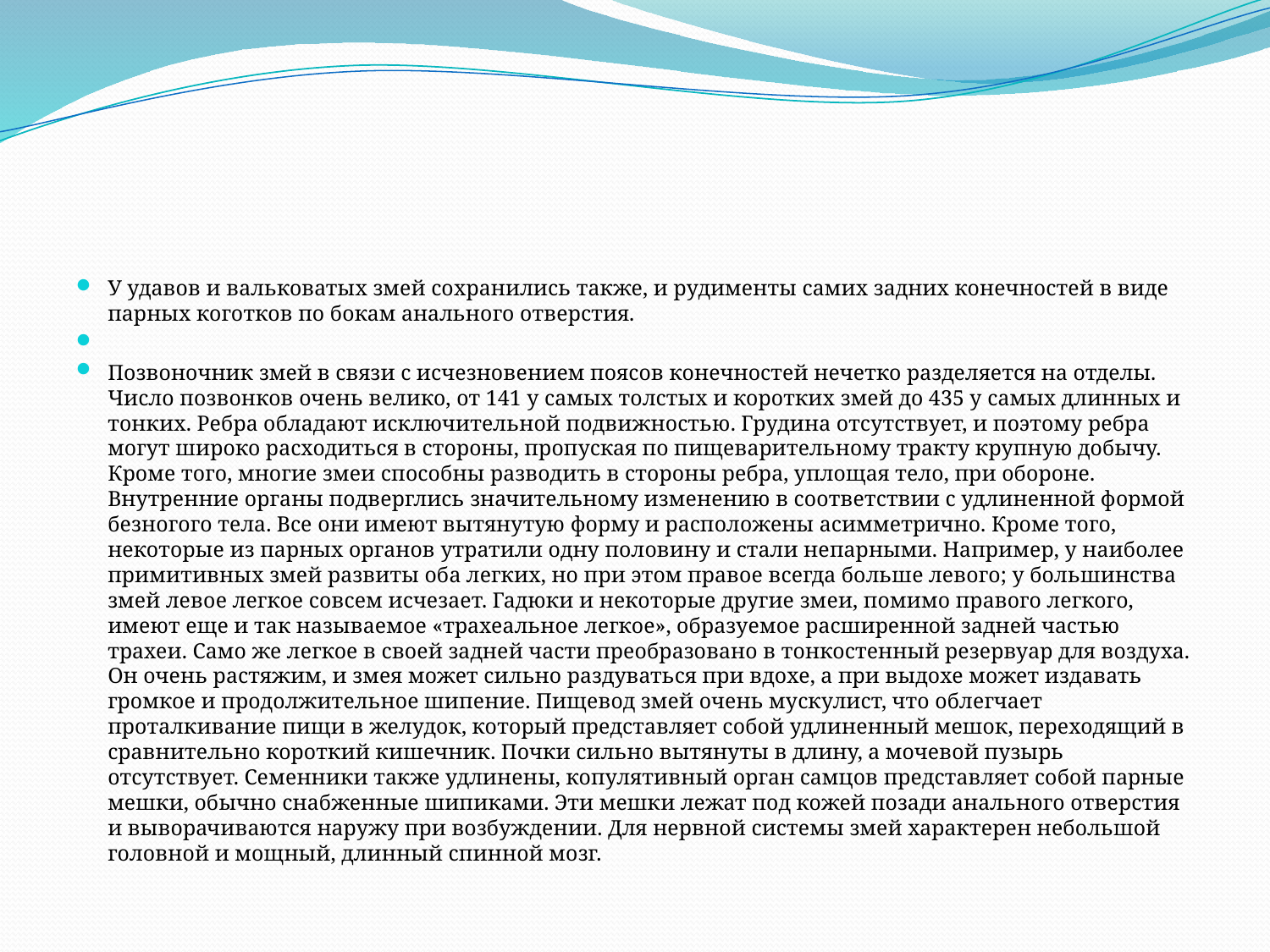

#
У удавов и вальковатых змей сохранились также, и рудименты самих задних конечностей в виде парных коготков по бокам анального отверстия.

Позвоночник змей в связи с исчезновением поясов конечностей нечетко разделяется на отделы. Число позвонков очень велико, от 141 у самых толстых и коротких змей до 435 у самых длинных и тонких. Ребра обладают исключительной подвижностью. Грудина отсутствует, и поэтому ребра могут широко расходиться в стороны, пропуская по пищеварительному тракту крупную добычу. Кроме того, многие змеи способны разводить в стороны ребра, уплощая тело, при обороне. Внутренние органы подверглись значительному изменению в соответствии с удлиненной формой безногого тела. Все они имеют вытянутую форму и расположены асимметрично. Кроме того, некоторые из парных органов утратили одну половину и стали непарными. Например, у наиболее примитивных змей развиты оба легких, но при этом правое всегда больше левого; у большинства змей левое легкое совсем исчезает. Гадюки и некоторые другие змеи, помимо правого легкого, имеют еще и так называемое «трахеальное легкое», образуемое расширенной задней частью трахеи. Само же легкое в своей задней части преобразовано в тонкостенный резервуар для воздуха. Он очень растяжим, и змея может сильно раздуваться при вдохе, а при выдохе может издавать громкое и продолжительное шипение. Пищевод змей очень мускулист, что облегчает проталкивание пищи в желудок, который представляет собой удлиненный мешок, переходящий в сравнительно короткий кишечник. Почки сильно вытянуты в длину, а мочевой пузырь отсутствует. Семенники также удлинены, копулятивный орган самцов представляет собой парные мешки, обычно снабженные шипиками. Эти мешки лежат под кожей позади анального отверстия и выворачиваются наружу при возбуждении. Для нервной системы змей характерен небольшой головной и мощный, длинный спинной мозг.